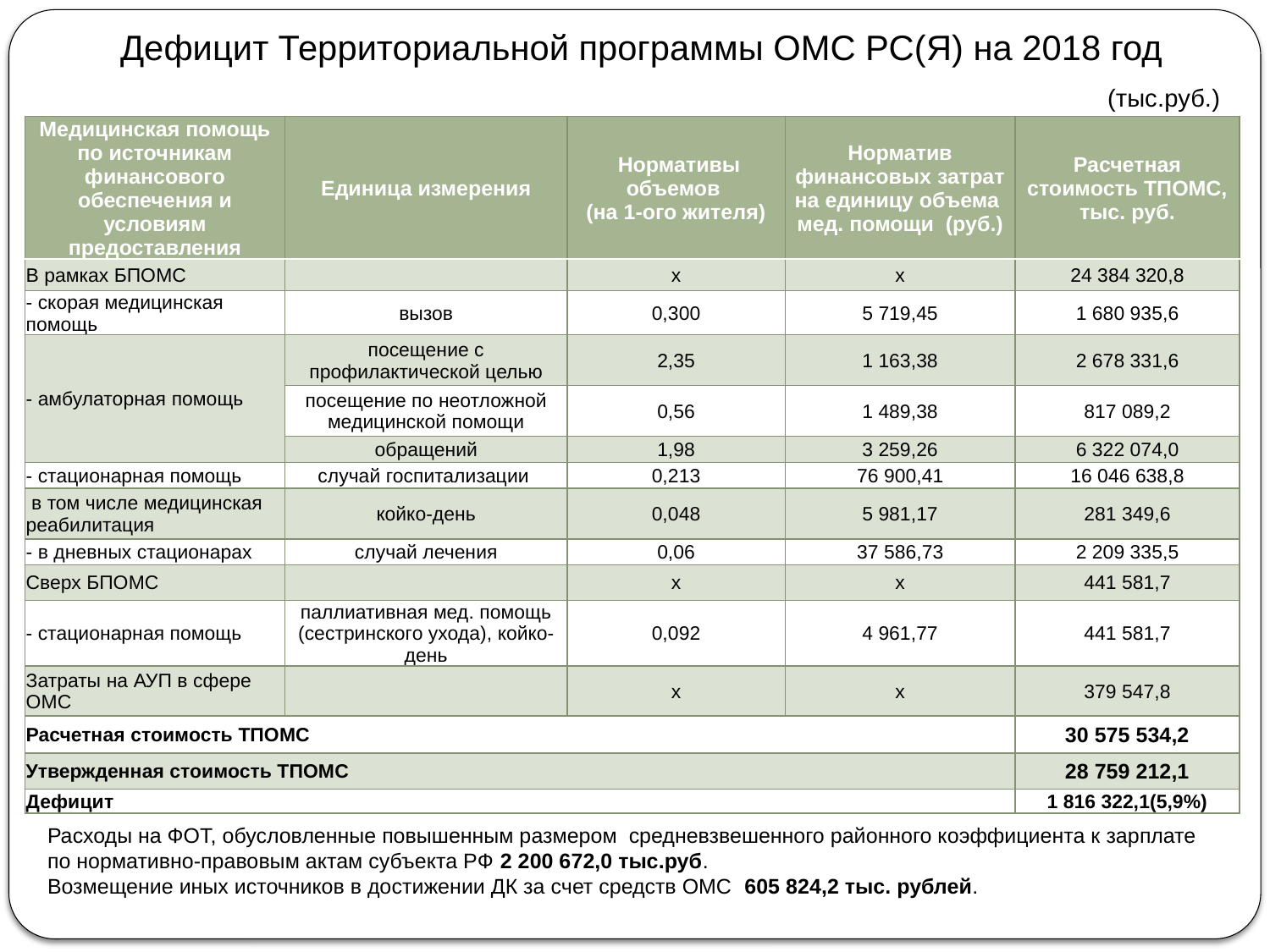

Дефицит Территориальной программы ОМС РС(Я) на 2018 год
(тыс.руб.)
| Медицинская помощь по источникам финансового обеспечения и условиям предоставления | Единица измерения | Нормативы объемов (на 1-ого жителя) | Норматив финансовых затрат на единицу объема мед. помощи (руб.) | Расчетная стоимость ТПОМС, тыс. руб. |
| --- | --- | --- | --- | --- |
| В рамках БПОМС |  | х | х | 24 384 320,8 |
| - скорая медицинская помощь | вызов | 0,300 | 5 719,45 | 1 680 935,6 |
| - амбулаторная помощь | посещение с профилактической целью | 2,35 | 1 163,38 | 2 678 331,6 |
|  | посещение по неотложной медицинской помощи | 0,56 | 1 489,38 | 817 089,2 |
|  | обращений | 1,98 | 3 259,26 | 6 322 074,0 |
| - стационарная помощь | случай госпитализации | 0,213 | 76 900,41 | 16 046 638,8 |
| в том числе медицинская реабилитация | койко-день | 0,048 | 5 981,17 | 281 349,6 |
| - в дневных стационарах | случай лечения | 0,06 | 37 586,73 | 2 209 335,5 |
| Сверх БПОМС |  | х | х | 441 581,7 |
| - стационарная помощь | паллиативная мед. помощь (сестринского ухода), койко-день | 0,092 | 4 961,77 | 441 581,7 |
| Затраты на АУП в сфере ОМС |  | х | х | 379 547,8 |
| Расчетная стоимость ТПОМС |  |  |  | 30 575 534,2 |
| Утвержденная стоимость ТПОМС |  |  |  | 28 759 212,1 |
| Дефицит |  |  |  | 1 816 322,1(5,9%) |
Расходы на ФОТ, обусловленные повышенным размером  средневзвешенного районного коэффициента к зарплате по нормативно-правовым актам субъекта РФ 2 200 672,0 тыс.руб.
Возмещение иных источников в достижении ДК за счет средств ОМС  605 824,2 тыс. рублей.